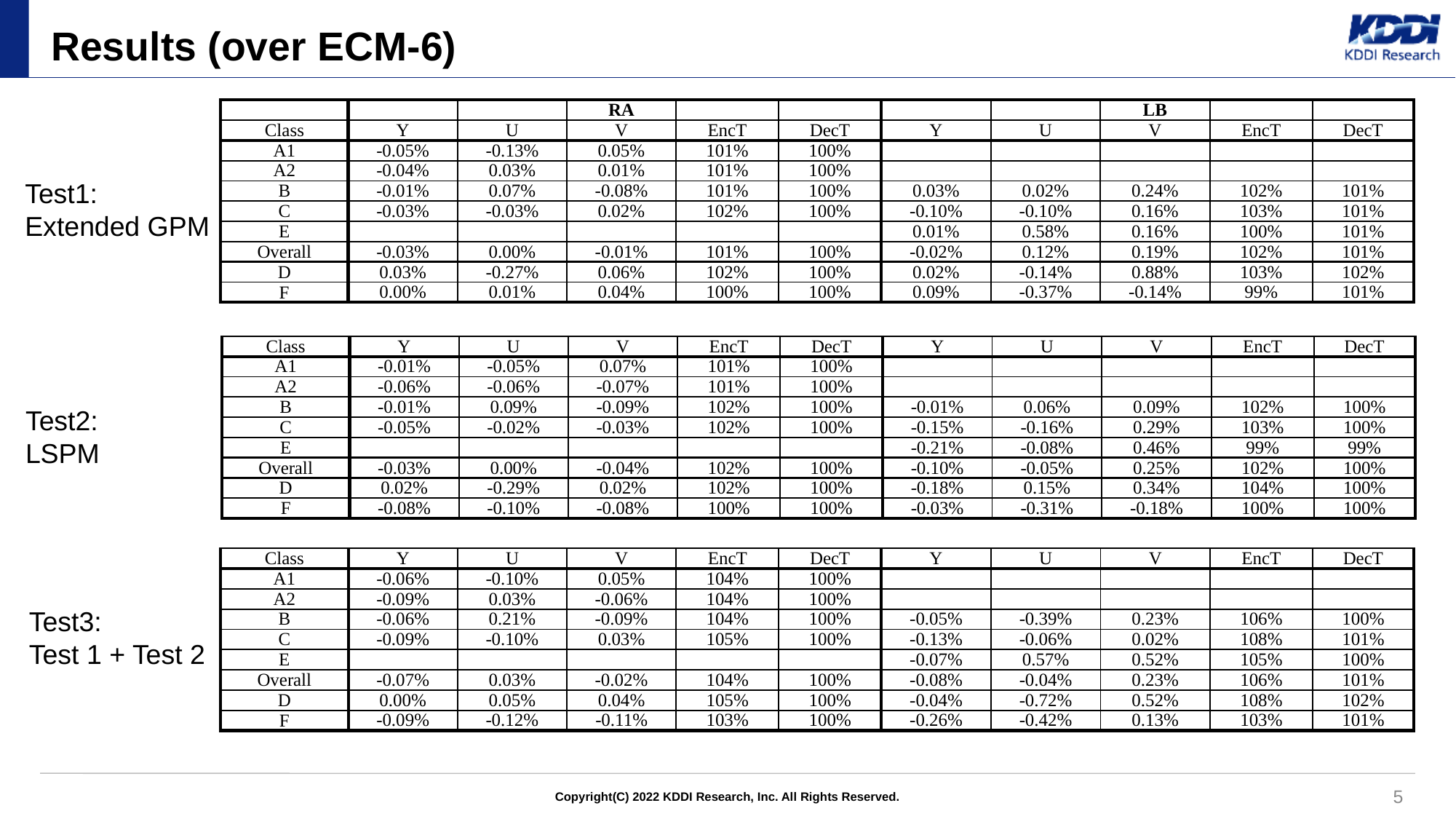

# Results (over ECM-6)
|  |  |  | RA |  |  |  |  | LB |  |  |
| --- | --- | --- | --- | --- | --- | --- | --- | --- | --- | --- |
| Class | Y | U | V | EncT | DecT | Y | U | V | EncT | DecT |
| A1 | -0.05% | -0.13% | 0.05% | 101% | 100% |  |  |  |  |  |
| A2 | -0.04% | 0.03% | 0.01% | 101% | 100% |  |  |  |  |  |
| B | -0.01% | 0.07% | -0.08% | 101% | 100% | 0.03% | 0.02% | 0.24% | 102% | 101% |
| C | -0.03% | -0.03% | 0.02% | 102% | 100% | -0.10% | -0.10% | 0.16% | 103% | 101% |
| E |  |  |  |  |  | 0.01% | 0.58% | 0.16% | 100% | 101% |
| Overall | -0.03% | 0.00% | -0.01% | 101% | 100% | -0.02% | 0.12% | 0.19% | 102% | 101% |
| D | 0.03% | -0.27% | 0.06% | 102% | 100% | 0.02% | -0.14% | 0.88% | 103% | 102% |
| F | 0.00% | 0.01% | 0.04% | 100% | 100% | 0.09% | -0.37% | -0.14% | 99% | 101% |

Test1:
Extended GPM
| Class | Y | U | V | EncT | DecT | Y | U | V | EncT | DecT |
| --- | --- | --- | --- | --- | --- | --- | --- | --- | --- | --- |
| A1 | -0.01% | -0.05% | 0.07% | 101% | 100% |  |  |  |  |  |
| A2 | -0.06% | -0.06% | -0.07% | 101% | 100% |  |  |  |  |  |
| B | -0.01% | 0.09% | -0.09% | 102% | 100% | -0.01% | 0.06% | 0.09% | 102% | 100% |
| C | -0.05% | -0.02% | -0.03% | 102% | 100% | -0.15% | -0.16% | 0.29% | 103% | 100% |
| E |  |  |  |  |  | -0.21% | -0.08% | 0.46% | 99% | 99% |
| Overall | -0.03% | 0.00% | -0.04% | 102% | 100% | -0.10% | -0.05% | 0.25% | 102% | 100% |
| D | 0.02% | -0.29% | 0.02% | 102% | 100% | -0.18% | 0.15% | 0.34% | 104% | 100% |
| F | -0.08% | -0.10% | -0.08% | 100% | 100% | -0.03% | -0.31% | -0.18% | 100% | 100% |
Test2:
LSPM
| Class | Y | U | V | EncT | DecT | Y | U | V | EncT | DecT |
| --- | --- | --- | --- | --- | --- | --- | --- | --- | --- | --- |
| A1 | -0.06% | -0.10% | 0.05% | 104% | 100% |  |  |  |  |  |
| A2 | -0.09% | 0.03% | -0.06% | 104% | 100% |  |  |  |  |  |
| B | -0.06% | 0.21% | -0.09% | 104% | 100% | -0.05% | -0.39% | 0.23% | 106% | 100% |
| C | -0.09% | -0.10% | 0.03% | 105% | 100% | -0.13% | -0.06% | 0.02% | 108% | 101% |
| E |  |  |  |  |  | -0.07% | 0.57% | 0.52% | 105% | 100% |
| Overall | -0.07% | 0.03% | -0.02% | 104% | 100% | -0.08% | -0.04% | 0.23% | 106% | 101% |
| D | 0.00% | 0.05% | 0.04% | 105% | 100% | -0.04% | -0.72% | 0.52% | 108% | 102% |
| F | -0.09% | -0.12% | -0.11% | 103% | 100% | -0.26% | -0.42% | 0.13% | 103% | 101% |
Test3:
Test 1 + Test 2
5